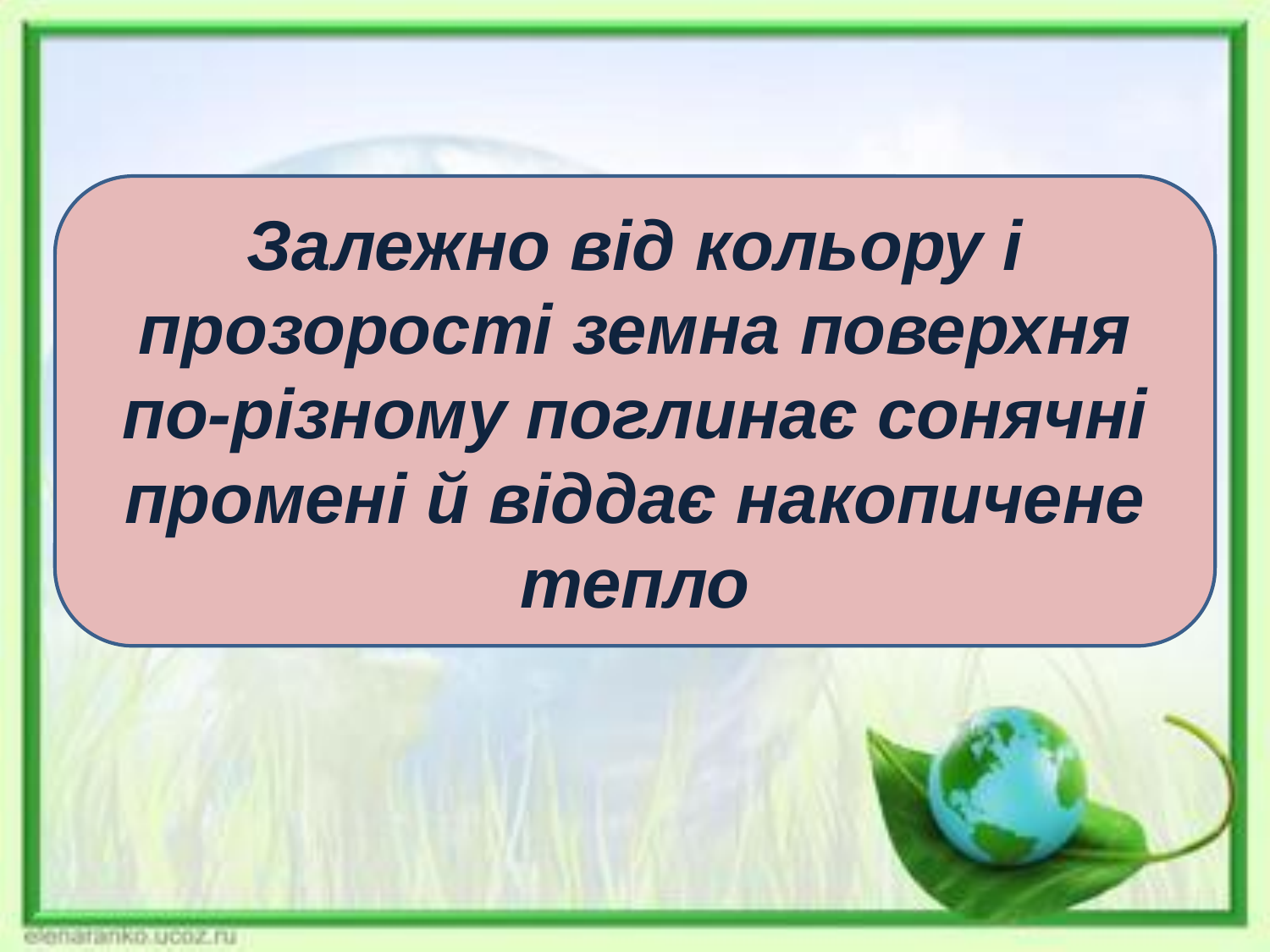

Залежно від кольору і прозорості земна поверхня по-різному поглинає сонячні промені й віддає накопичене тепло